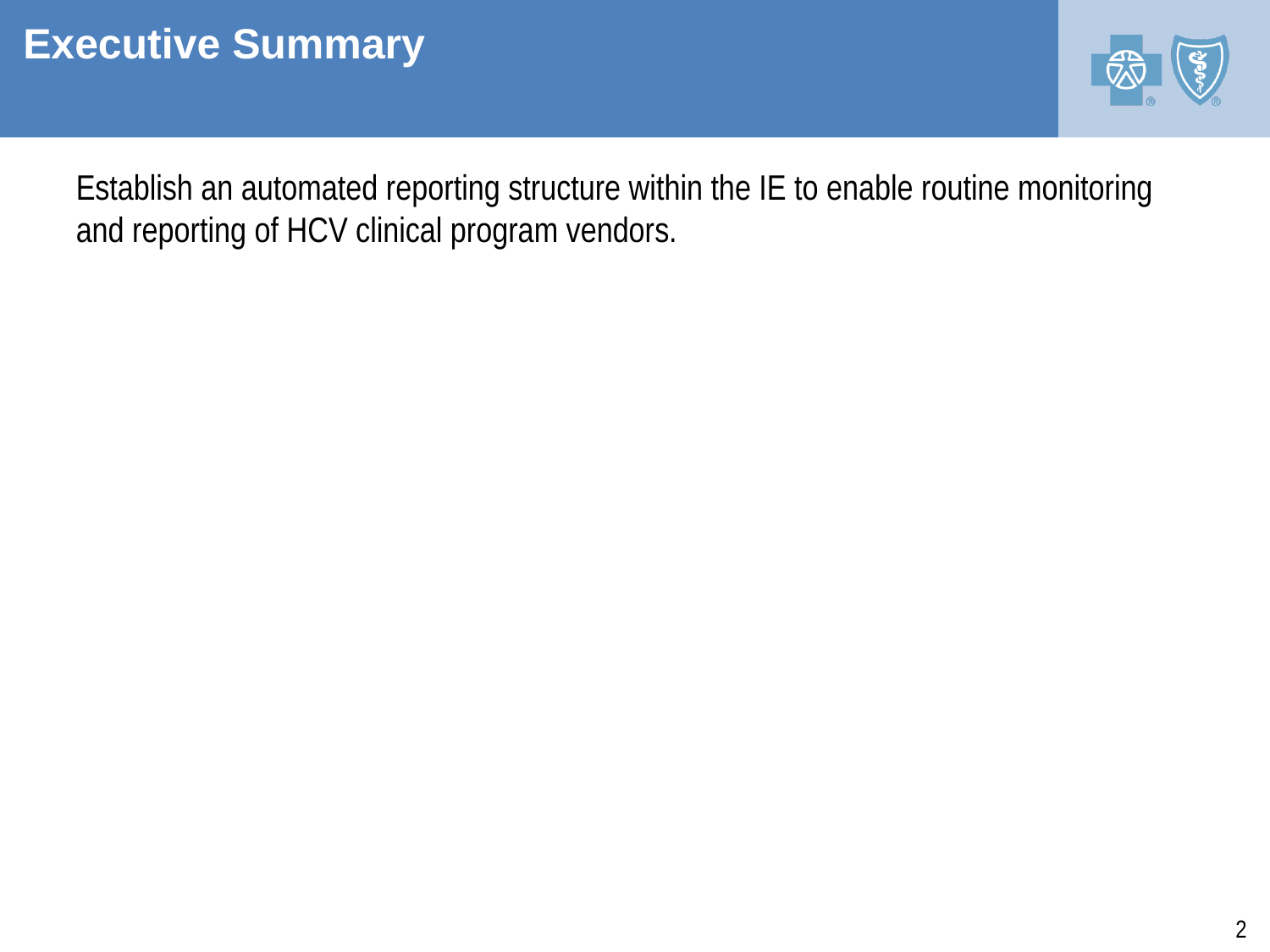

# Executive Summary
Establish an automated reporting structure within the IE to enable routine monitoring and reporting of HCV clinical program vendors.